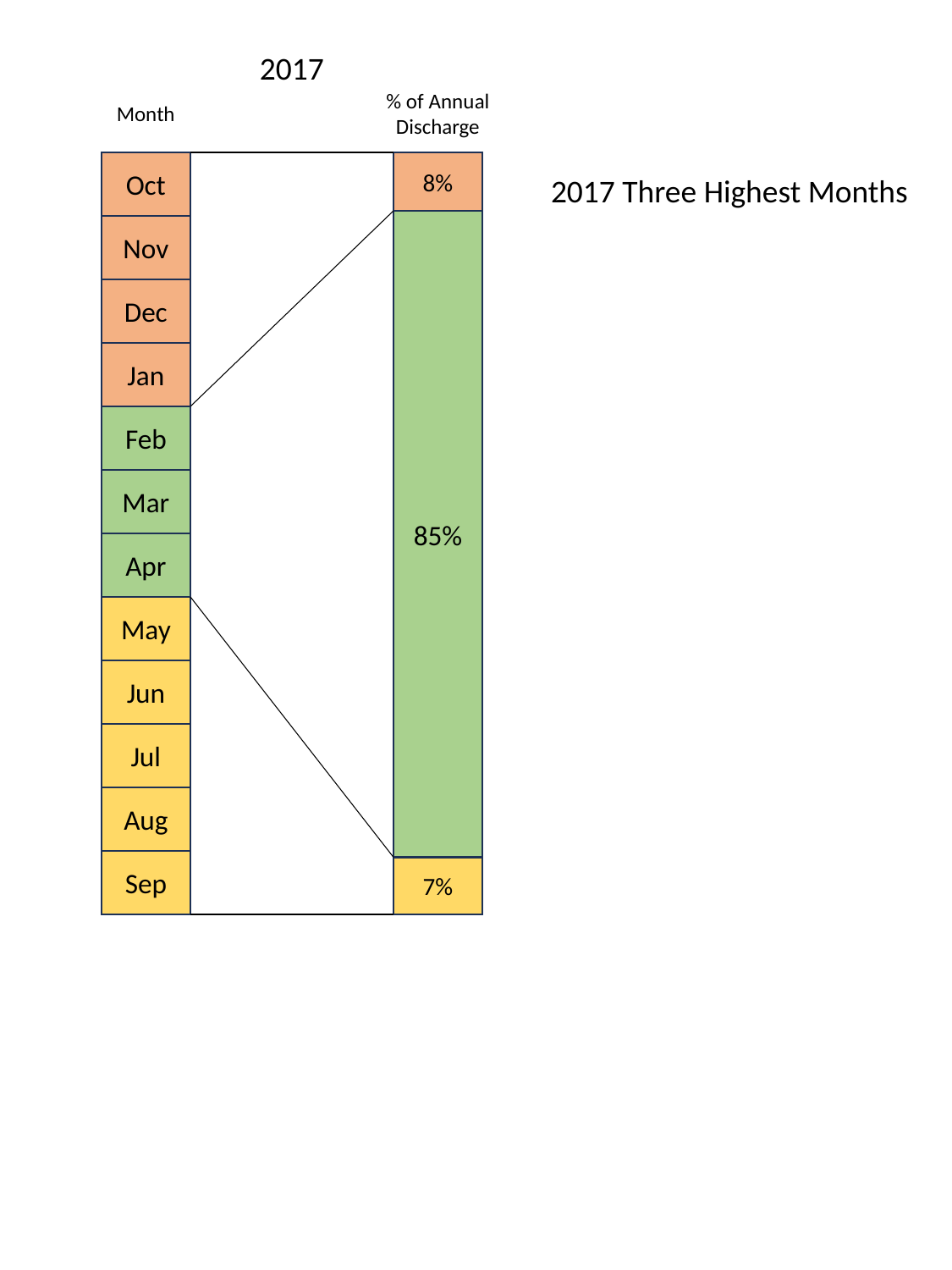

2017
% of Annual Discharge
Month
Oct
8%
2017 Three Highest Months
85%
Nov
Dec
Jan
Feb
Mar
Apr
May
Jun
Jul
Aug
Sep
7%